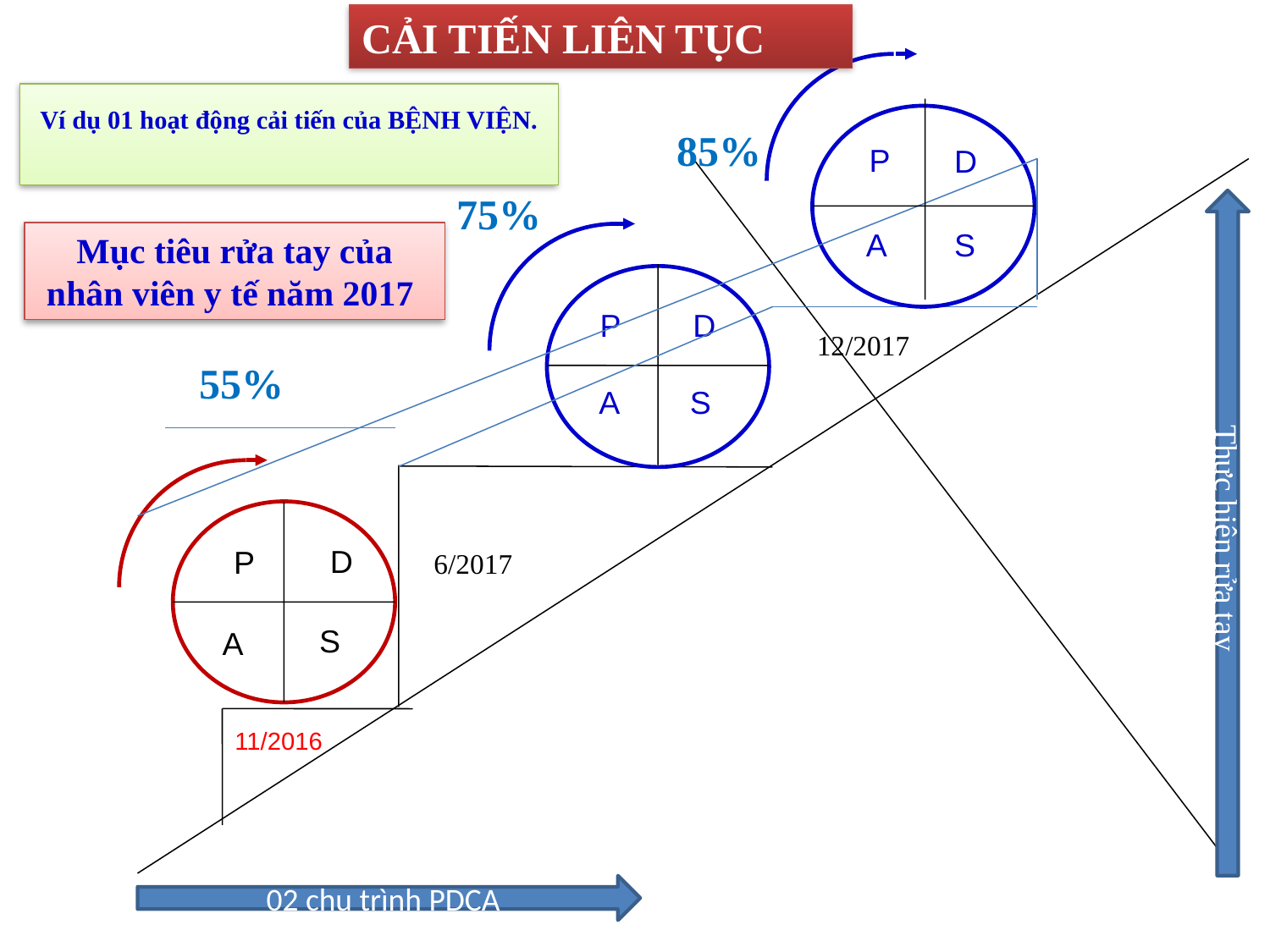

CẢI TIẾN LIÊN TỤC

# Ví dụ 01 hoạt động cải tiến của BỆNH VIỆN.

85%
P
D

75%
Thực hiện rửa tay

A
S
Mục tiêu rửa tay của nhân viên y tế năm 2017

D
P
12/2017
55%

A
S

D
P
6/2017

S
A

11/2016
02 chu trình PDCA